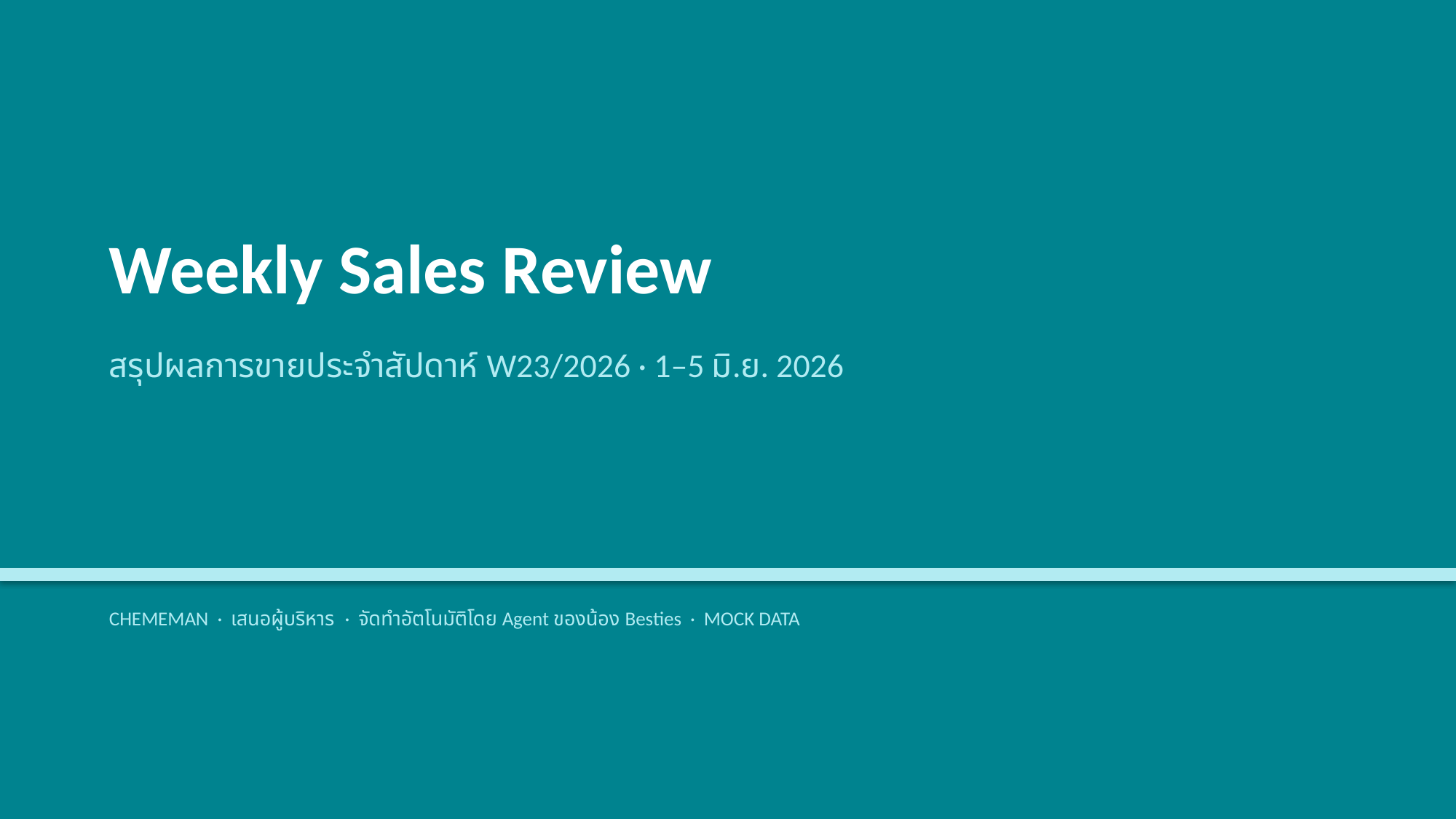

Weekly Sales Review
สรุปผลการขายประจำสัปดาห์ W23/2026 · 1–5 มิ.ย. 2026

CHEMEMAN  ·  เสนอผู้บริหาร  ·  จัดทำอัตโนมัติโดย Agent ของน้อง Besties  ·  MOCK DATA